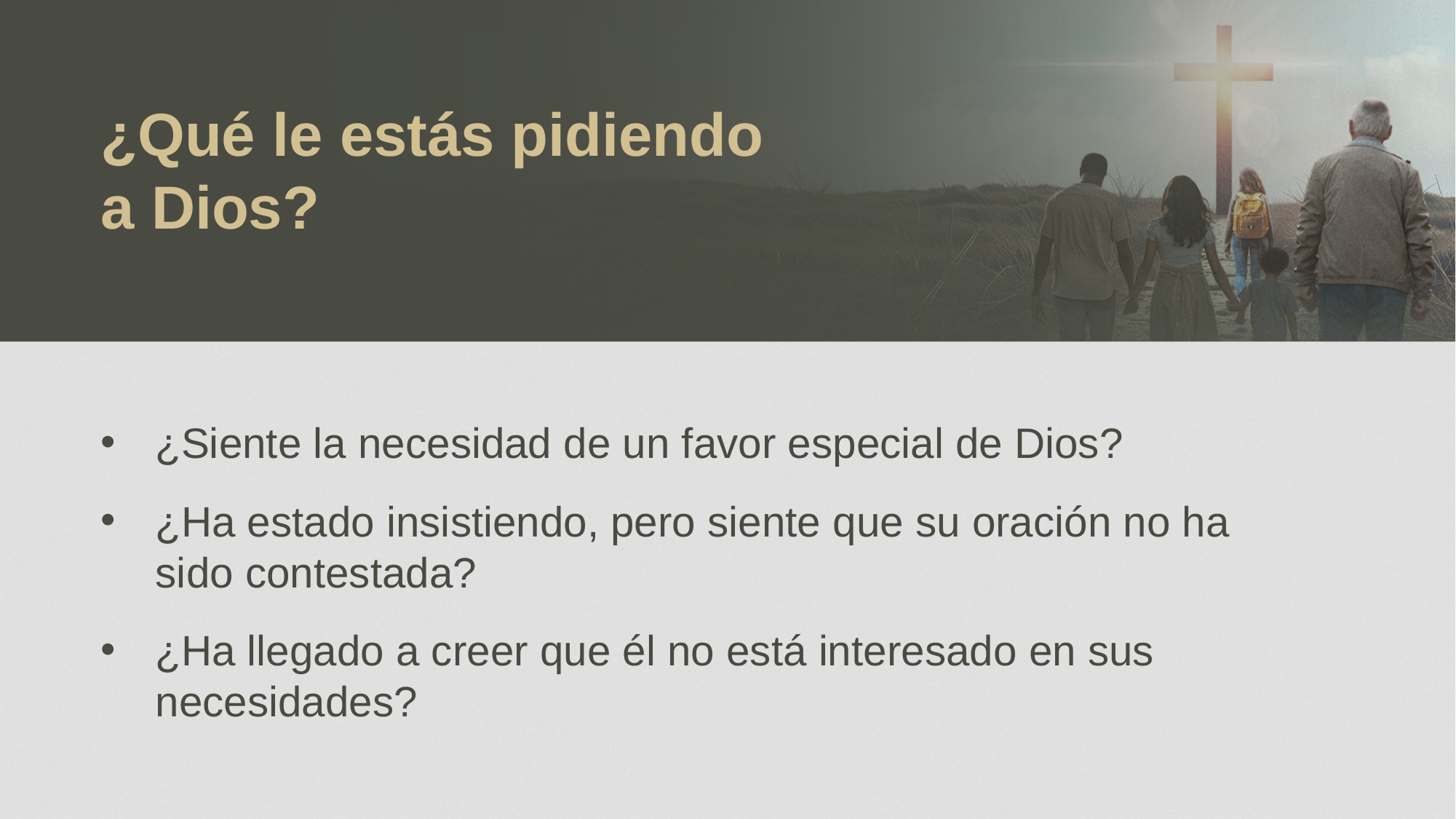

¿Qué le estás pidiendo a Dios?
¿Siente la necesidad de un favor especial de Dios?
¿Ha estado insistiendo, pero siente que su oración no ha sido contestada?
¿Ha llegado a creer que él no está interesado en sus necesidades?